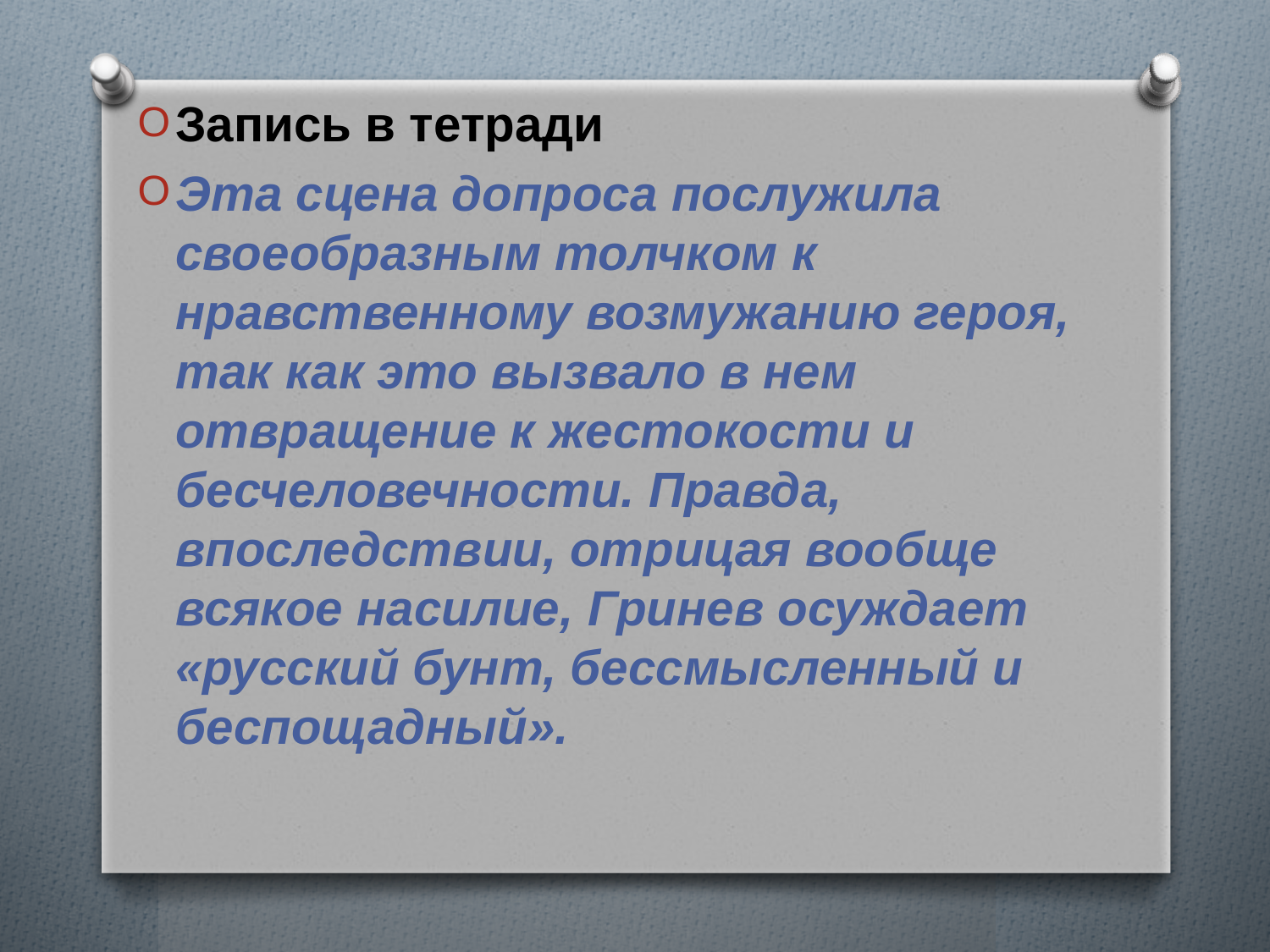

Запись в тетради
Эта сцена допроса послужила своеобразным толчком к нравственному возмужанию героя, так как это вызвало в нем отвращение к жестокости и бесчеловечности. Правда, впоследствии, отрицая вообще всякое насилие, Гринев осуждает «русский бунт, бессмысленный и беспощадный».